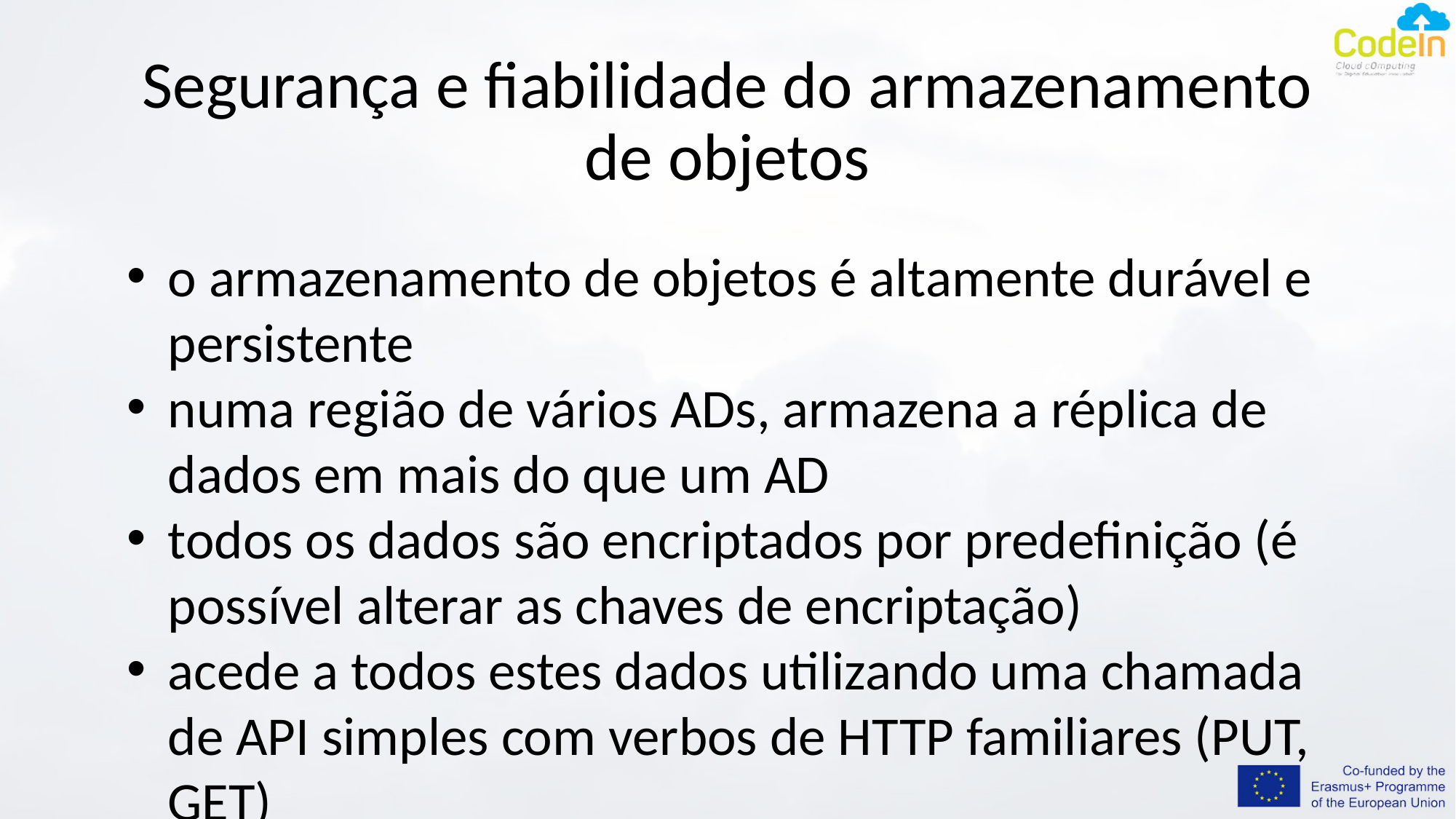

# Segurança e fiabilidade do armazenamento de objetos
o armazenamento de objetos é altamente durável e persistente
numa região de vários ADs, armazena a réplica de dados em mais do que um AD
todos os dados são encriptados por predefinição (é possível alterar as chaves de encriptação)
acede a todos estes dados utilizando uma chamada de API simples com verbos de HTTP familiares (PUT, GET)